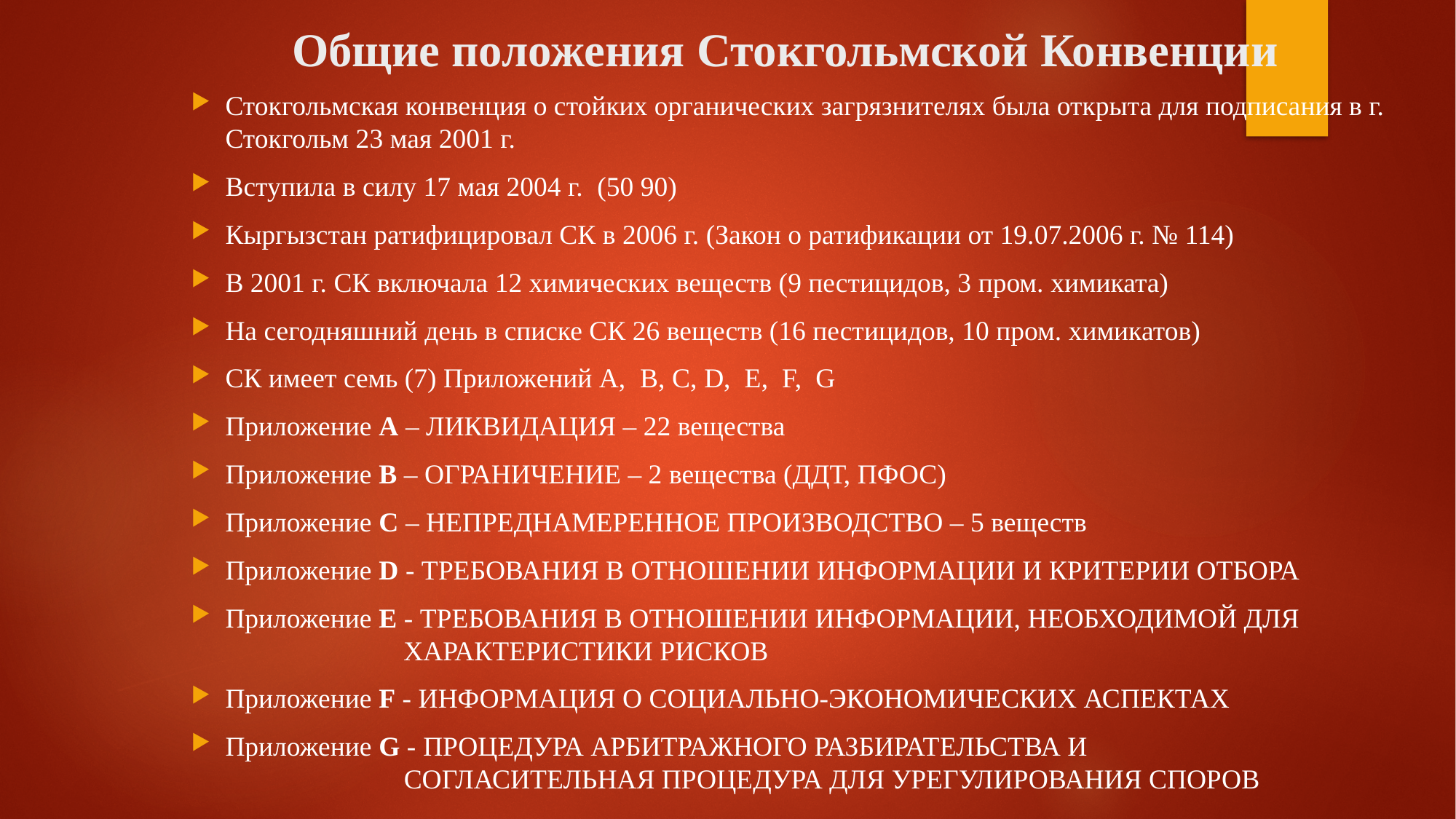

# Общие положения Cтокгольмской Конвенции
Стокгольмская конвенция о стойких органических загрязнителях была открыта для подписания в г. Стокгольм 23 мая 2001 г.
Вступила в силу 17 мая 2004 г.  (50 90)
Кыргызстан ратифицировал СК в 2006 г. (Закон о ратификации от 19.07.2006 г. № 114)
В 2001 г. СК включала 12 химических веществ (9 пестицидов, 3 пром. химиката)
На сегодняшний день в списке СК 26 веществ (16 пестицидов, 10 пром. химикатов)
СК имеет семь (7) Приложений А,  В, С, D,  E,  F,  G
Приложение А – ЛИКВИДАЦИЯ – 22 вещества
Приложение В – ОГРАНИЧЕНИЕ – 2 вещества (ДДТ, ПФОС)
Приложение С – НЕПРЕДНАМЕРЕННОЕ ПРОИЗВОДСТВО – 5 веществ
Приложение D - ТРЕБОВАНИЯ В ОТНОШЕНИИ ИНФОРМАЦИИ И КРИТЕРИИ ОТБОРА
Приложение Е - ТРЕБОВАНИЯ В ОТНОШЕНИИ ИНФОРМАЦИИ, НЕОБХОДИМОЙ ДЛЯ 		       	          ХАРАКТЕРИСТИКИ РИСКОВ
Приложение F - ИНФОРМАЦИЯ О СОЦИАЛЬНО-ЭКОНОМИЧЕСКИХ АСПЕКТАХ
Приложение G - ПРОЦЕДУРА АРБИТРАЖНОГО РАЗБИРАТЕЛЬСТВА И 				      	          СОГЛАСИТЕЛЬНАЯ ПРОЦЕДУРА ДЛЯ УРЕГУЛИРОВАНИЯ СПОРОВ